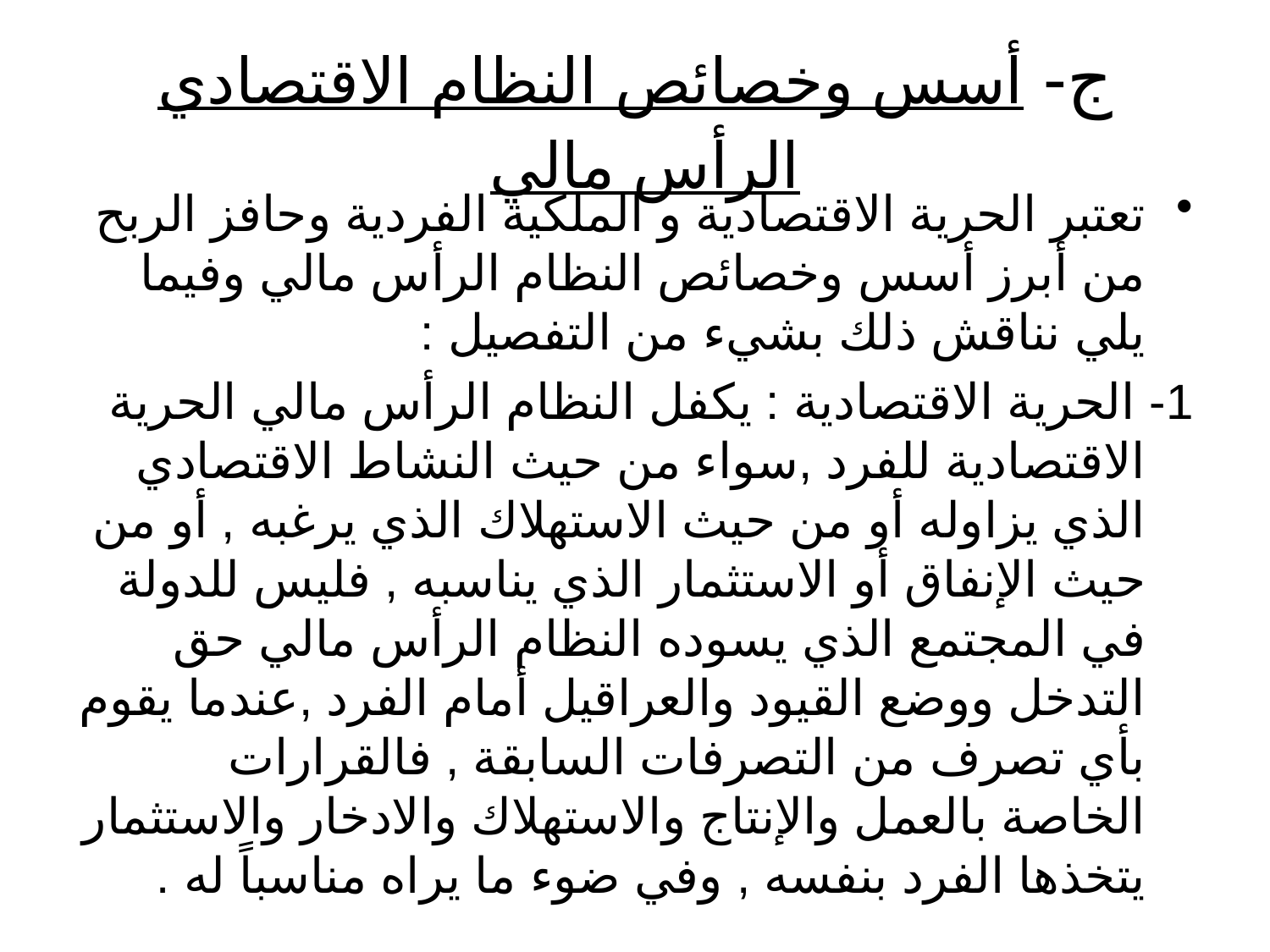

# ج- أسس وخصائص النظام الاقتصادي الرأس مالي
تعتبر الحرية الاقتصادية و الملكية الفردية وحافز الربح من أبرز أسس وخصائص النظام الرأس مالي وفيما يلي نناقش ذلك بشيء من التفصيل :
1- الحرية الاقتصادية : يكفل النظام الرأس مالي الحرية الاقتصادية للفرد ,سواء من حيث النشاط الاقتصادي الذي يزاوله أو من حيث الاستهلاك الذي يرغبه , أو من حيث الإنفاق أو الاستثمار الذي يناسبه , فليس للدولة في المجتمع الذي يسوده النظام الرأس مالي حق التدخل ووضع القيود والعراقيل أمام الفرد ,عندما يقوم بأي تصرف من التصرفات السابقة , فالقرارات الخاصة بالعمل والإنتاج والاستهلاك والادخار والاستثمار يتخذها الفرد بنفسه , وفي ضوء ما يراه مناسباً له .